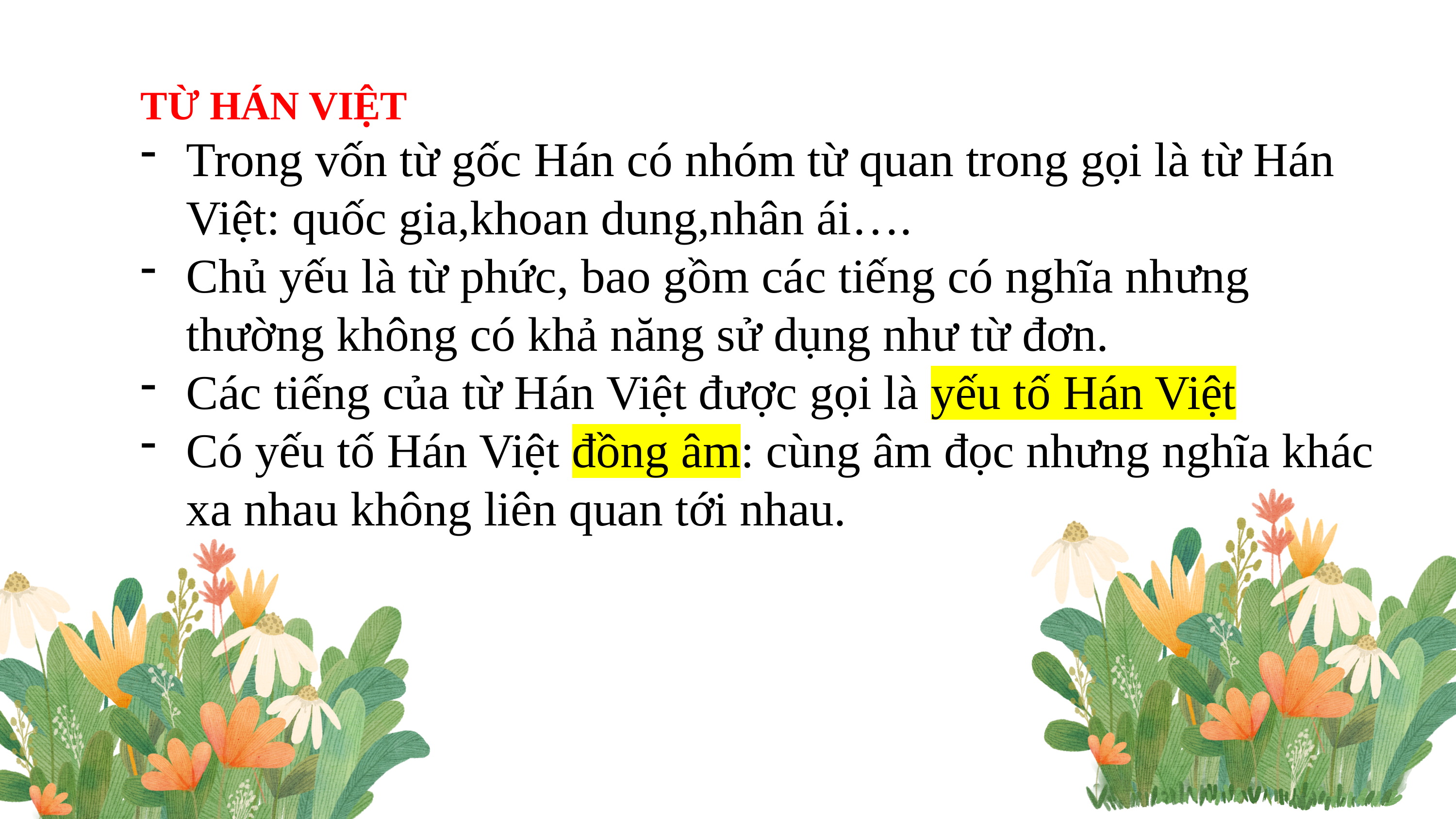

TỪ HÁN VIỆT
Trong vốn từ gốc Hán có nhóm từ quan trong gọi là từ Hán Việt: quốc gia,khoan dung,nhân ái….
Chủ yếu là từ phức, bao gồm các tiếng có nghĩa nhưng thường không có khả năng sử dụng như từ đơn.
Các tiếng của từ Hán Việt được gọi là yếu tố Hán Việt
Có yếu tố Hán Việt đồng âm: cùng âm đọc nhưng nghĩa khác xa nhau không liên quan tới nhau.